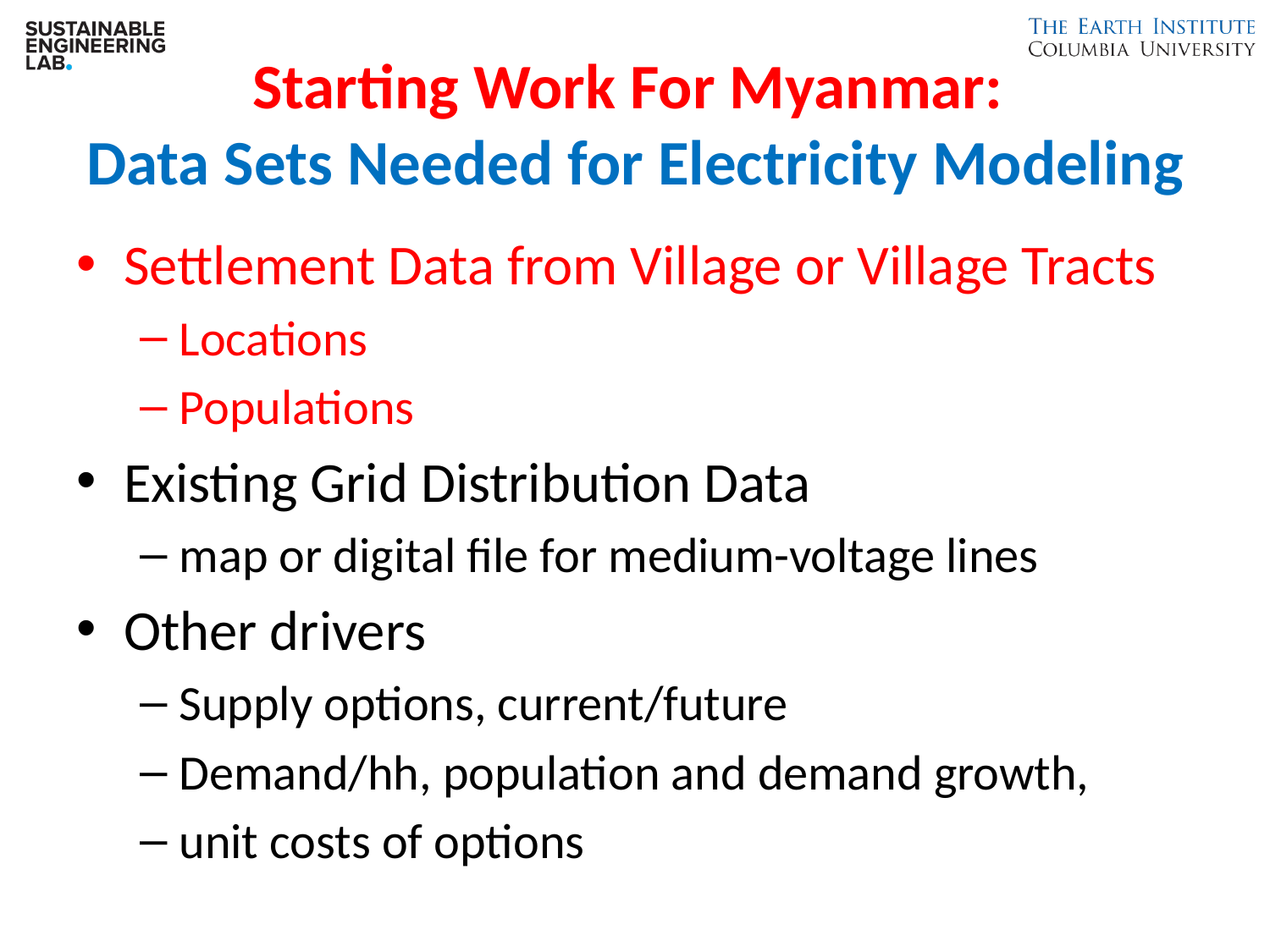

# Starting Work For Myanmar: Data Sets Needed for Electricity Modeling
Settlement Data from Village or Village Tracts
Locations
Populations
Existing Grid Distribution Data
map or digital file for medium-voltage lines
Other drivers
Supply options, current/future
Demand/hh, population and demand growth,
unit costs of options